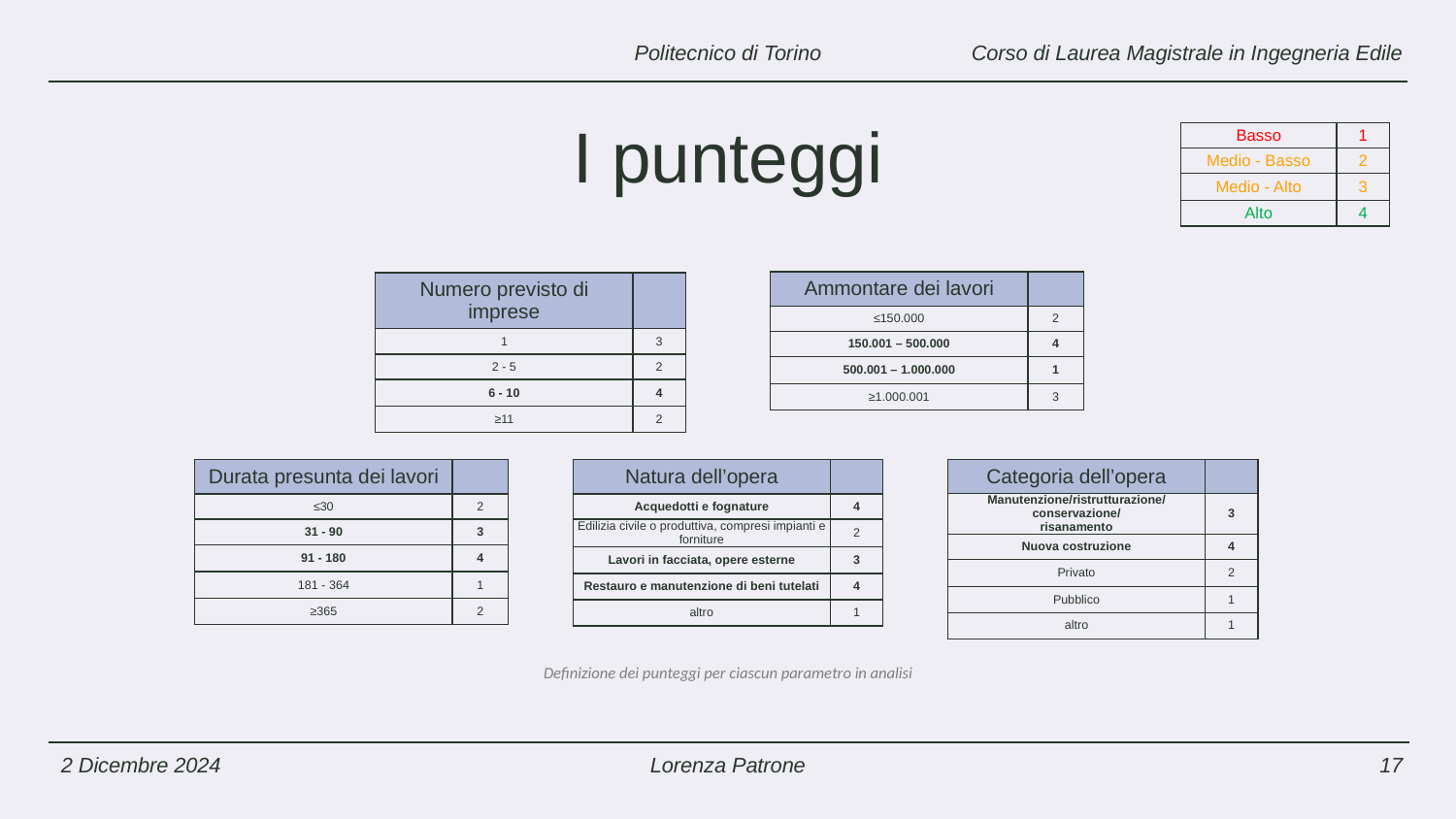

Corso di Laurea Magistrale in Ingegneria Edile

Politecnico di Torino

I punteggi
| Basso | 1 |
| --- | --- |
| Medio - Basso | 2 |
| Medio - Alto | 3 |
| Alto | 4 |
| Ammontare dei lavori |  |
| --- | --- |
| ≤150.000 | 2 |
| 150.001 – 500.000 | 4 |
| 500.001 – 1.000.000 | 1 |
| ≥1.000.001 | 3 |
| Numero previsto di imprese |  |
| --- | --- |
| 1 | 3 |
| 2 - 5 | 2 |
| 6 - 10 | 4 |
| ≥11 | 2 |
| Durata presunta dei lavori |  |
| --- | --- |
| ≤30 | 2 |
| 31 - 90 | 3 |
| 91 - 180 | 4 |
| 181 - 364 | 1 |
| ≥365 | 2 |
| Natura dell’opera |  |
| --- | --- |
| Acquedotti e fognature | 4 |
| Edilizia civile o produttiva, compresi impianti e forniture | 2 |
| Lavori in facciata, opere esterne | 3 |
| Restauro e manutenzione di beni tutelati | 4 |
| altro | 1 |
| Categoria dell’opera |  |
| --- | --- |
| Manutenzione/ristrutturazione/conservazione/ risanamento | 3 |
| Nuova costruzione | 4 |
| Privato | 2 |
| Pubblico | 1 |
| altro | 1 |
 Definizione dei punteggi per ciascun parametro in analisi
2 Dicembre 2024

Lorenza Patrone

17